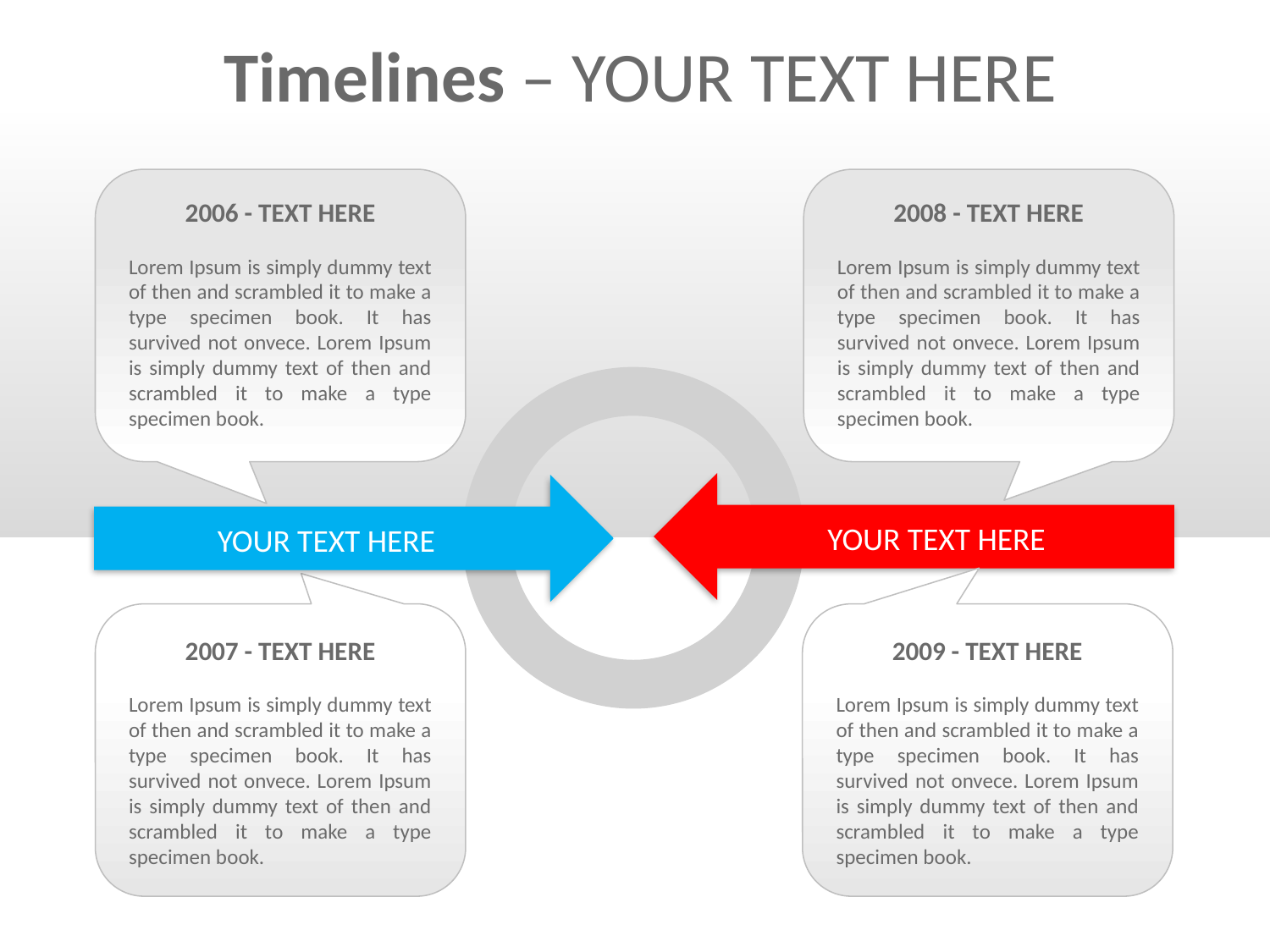

Timelines – YOUR TEXT HERE

2006 - TEXT HERE

Lorem Ipsum is simply dummy text of then and scrambled it to make a type specimen book. It has survived not onvece. Lorem Ipsum is simply dummy text of then and scrambled it to make a type specimen book.

2008 - TEXT HERE

Lorem Ipsum is simply dummy text of then and scrambled it to make a type specimen book. It has survived not onvece. Lorem Ipsum is simply dummy text of then and scrambled it to make a type specimen book.

YOUR TEXT HERE
YOUR TEXT HERE

2007 - TEXT HERE

Lorem Ipsum is simply dummy text of then and scrambled it to make a type specimen book. It has survived not onvece. Lorem Ipsum is simply dummy text of then and scrambled it to make a type specimen book.

2009 - TEXT HERE

Lorem Ipsum is simply dummy text of then and scrambled it to make a type specimen book. It has survived not onvece. Lorem Ipsum is simply dummy text of then and scrambled it to make a type specimen book.